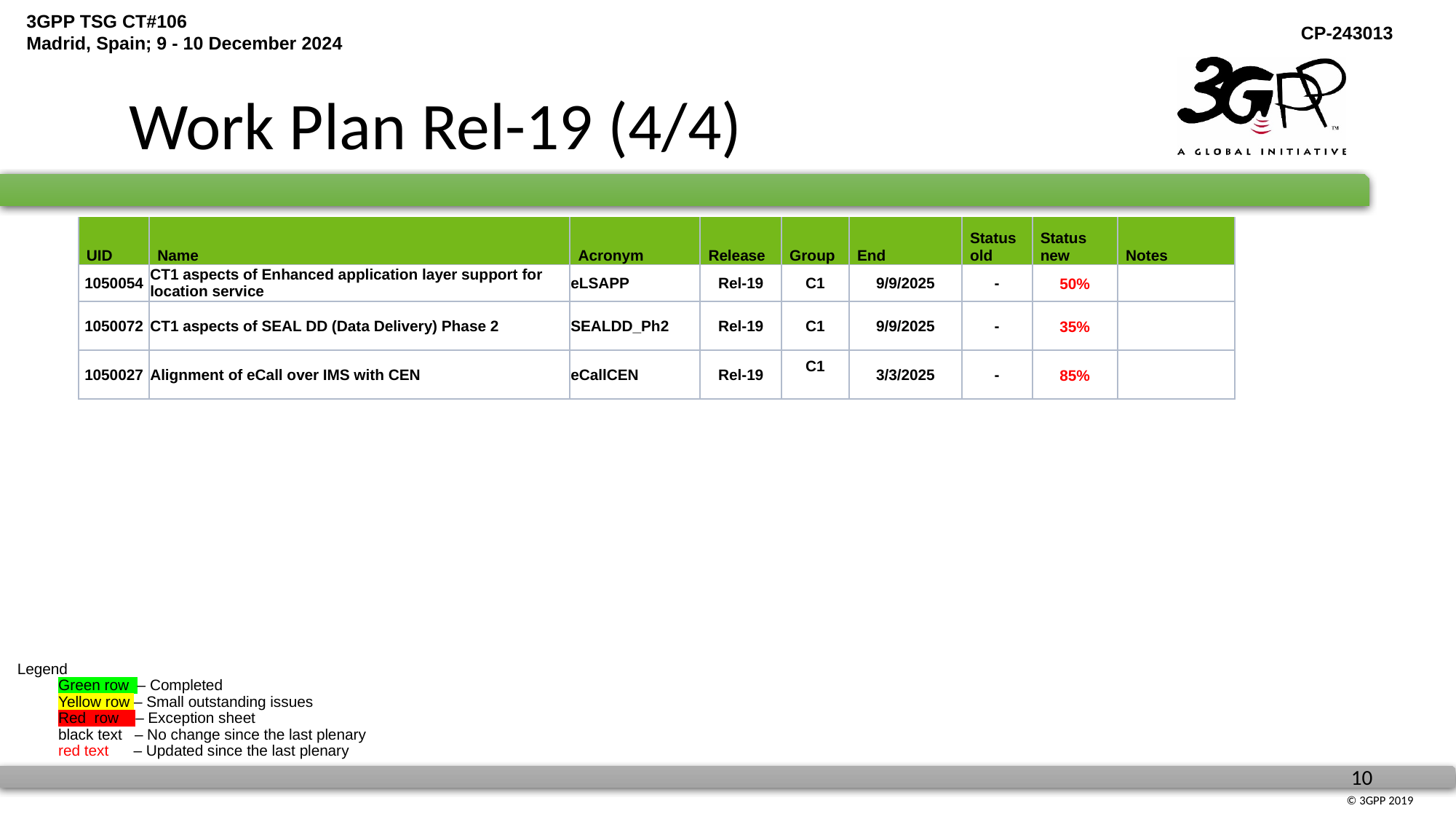

# Work Plan Rel-19 (4/4)
| UID | Name | Acronym | Release | Group | End | Status old | Status new | Notes |
| --- | --- | --- | --- | --- | --- | --- | --- | --- |
| 1050054 | CT1 aspects of Enhanced application layer support for location service | eLSAPP | Rel-19 | C1 | 9/9/2025 | - | 50% |  |
| 1050072 | CT1 aspects of SEAL DD (Data Delivery) Phase 2 | SEALDD\_Ph2 | Rel-19 | C1 | 9/9/2025 | - | 35% |  |
| 1050027 | Alignment of eCall over IMS with CEN | eCallCEN | Rel-19 | C1 | 3/3/2025 | - | 85% |  |
Legend
Green row  – Completed
	Yellow row – Small outstanding issues
Red  row    – Exception sheet
	black text   – No change since the last plenary
	red text      – Updated since the last plenary